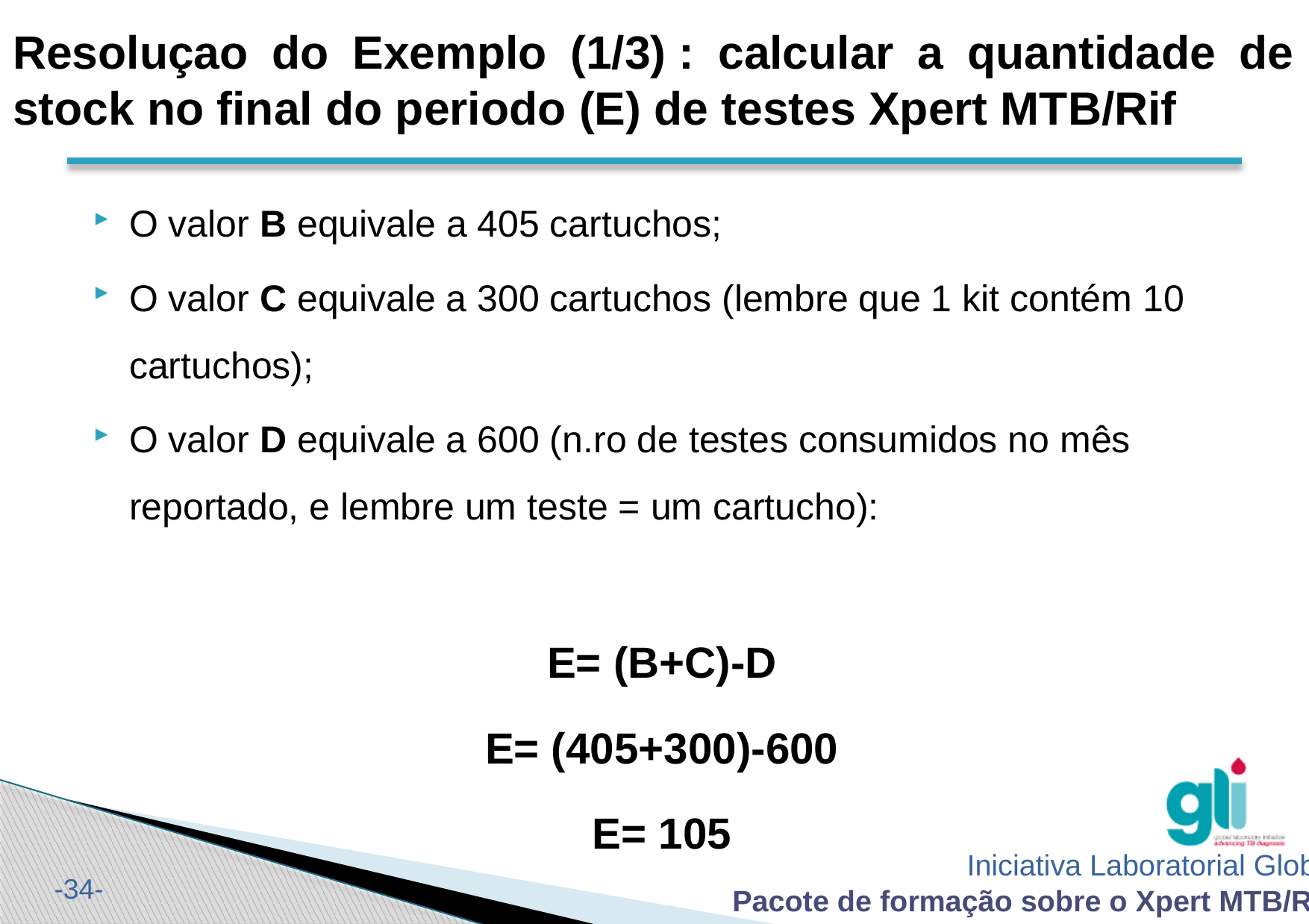

# Resoluçao do Exemplo (1/3) : calcular a quantidade de stock no final do periodo (E) de testes Xpert MTB/Rif
O valor B equivale a 405 cartuchos;
O valor C equivale a 300 cartuchos (lembre que 1 kit contém 10 cartuchos);
O valor D equivale a 600 (n.ro de testes consumidos no mês reportado, e lembre um teste = um cartucho):

E= (B+C)-D
E= (405+300)-600
E= 105